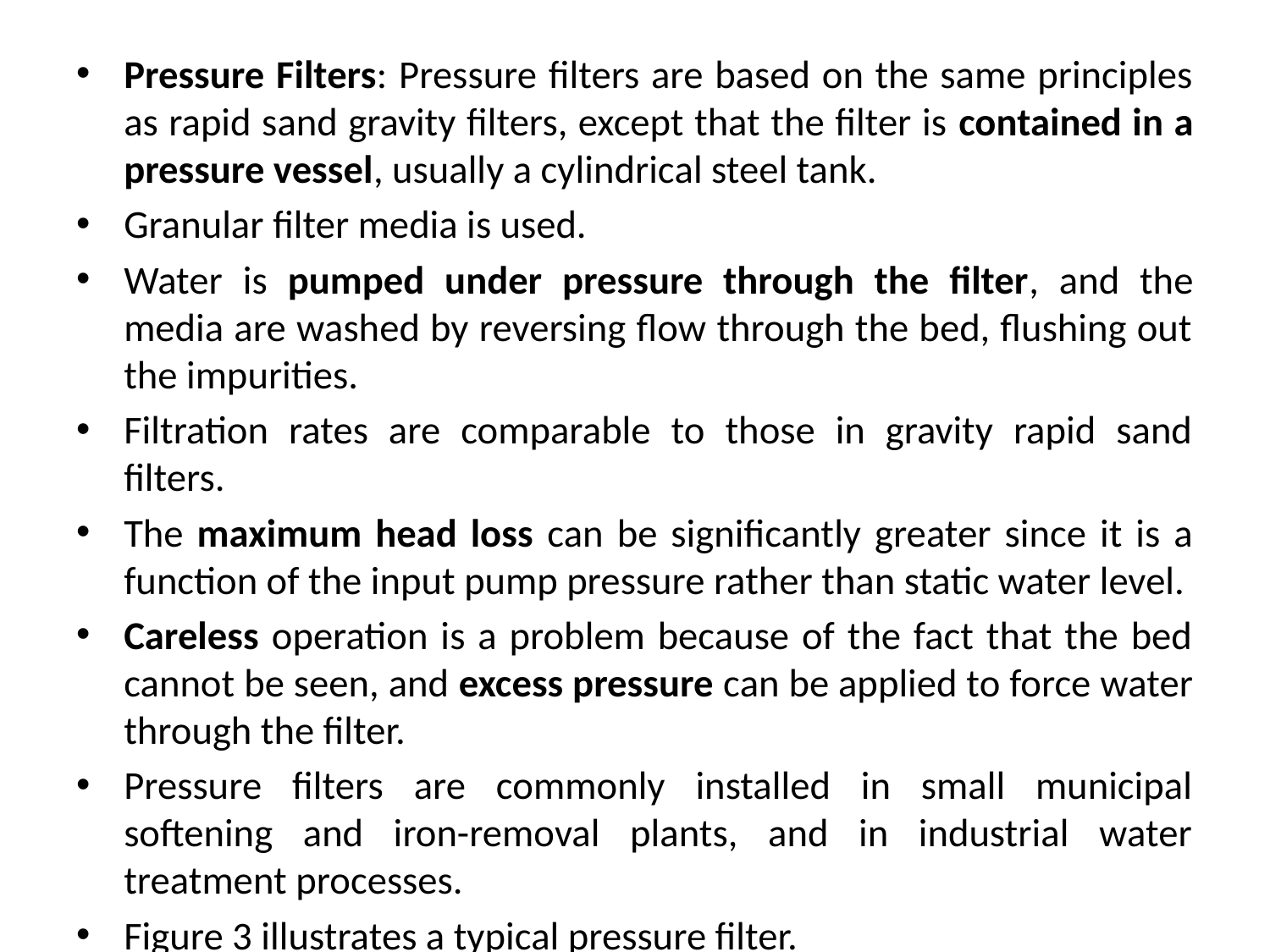

Pressure Filters: Pressure filters are based on the same principles as rapid sand gravity filters, except that the filter is contained in a pressure vessel, usually a cylindrical steel tank.
Granular filter media is used.
Water is pumped under pressure through the filter, and the media are washed by reversing flow through the bed, flushing out the impurities.
Filtration rates are comparable to those in gravity rapid sand filters.
The maximum head loss can be significantly greater since it is a function of the input pump pressure rather than static water level.
Careless operation is a problem because of the fact that the bed cannot be seen, and excess pressure can be applied to force water through the filter.
Pressure filters are commonly installed in small municipal softening and iron-removal plants, and in industrial water treatment processes.
Figure 3 illustrates a typical pressure filter.